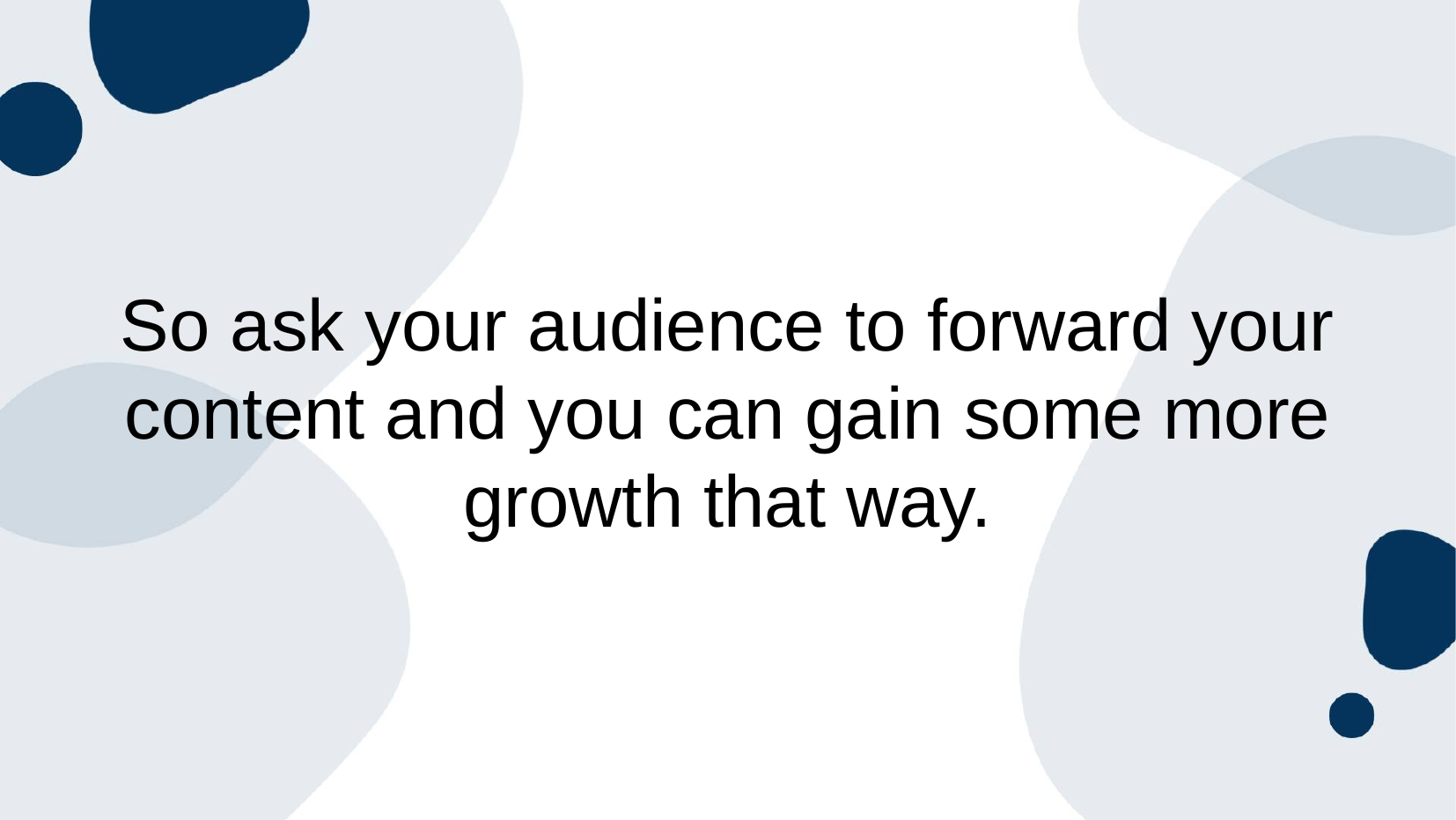

So ask your audience to forward your content and you can gain some more growth that way.